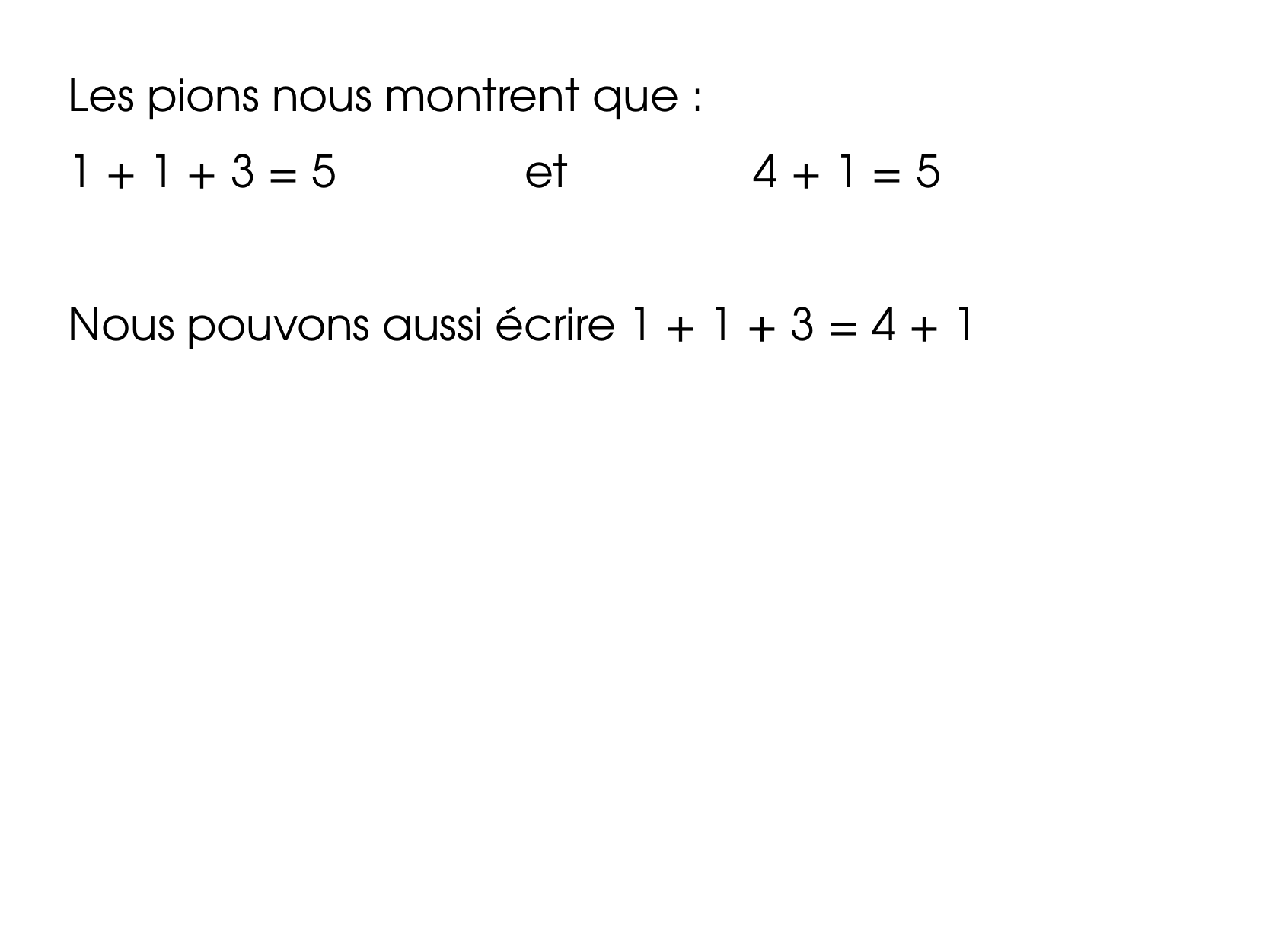

Les pions nous montrent que :
1 + 1 + 3 = 5  		et  		4 + 1 = 5

Nous pouvons aussi écrire 1 + 1 + 3 = 4 + 1